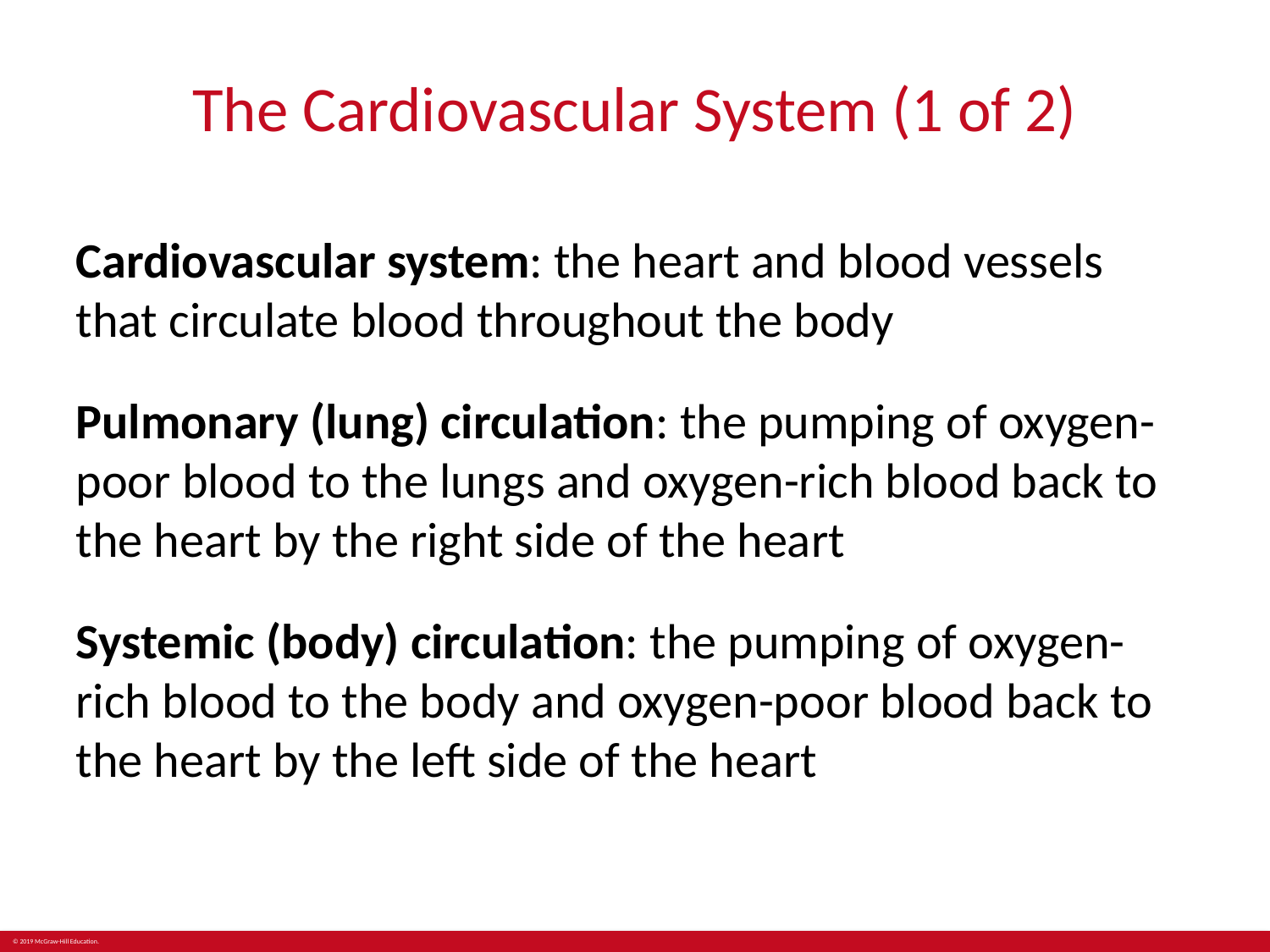

# The Cardiovascular System (1 of 2)
Cardiovascular system: the heart and blood vessels that circulate blood throughout the body
Pulmonary (lung) circulation: the pumping of oxygen-poor blood to the lungs and oxygen-rich blood back to the heart by the right side of the heart
Systemic (body) circulation: the pumping of oxygen-rich blood to the body and oxygen-poor blood back to the heart by the left side of the heart